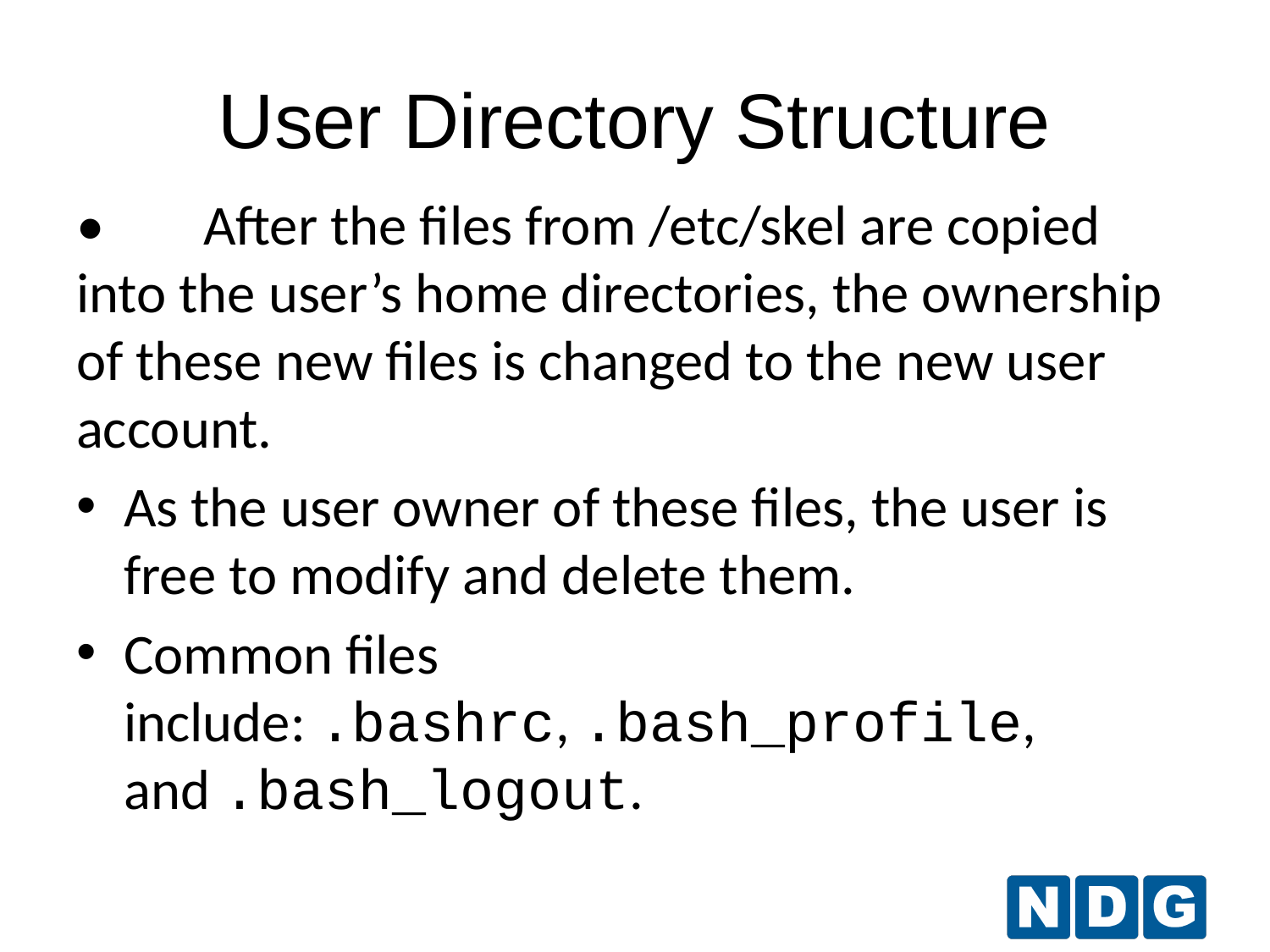

User Directory Structure
•	After the files from /etc/skel are copied into the user’s home directories, the ownership of these new files is changed to the new user account.
As the user owner of these files, the user is free to modify and delete them.
Common files include: .bashrc, .bash_profile, and .bash_logout.